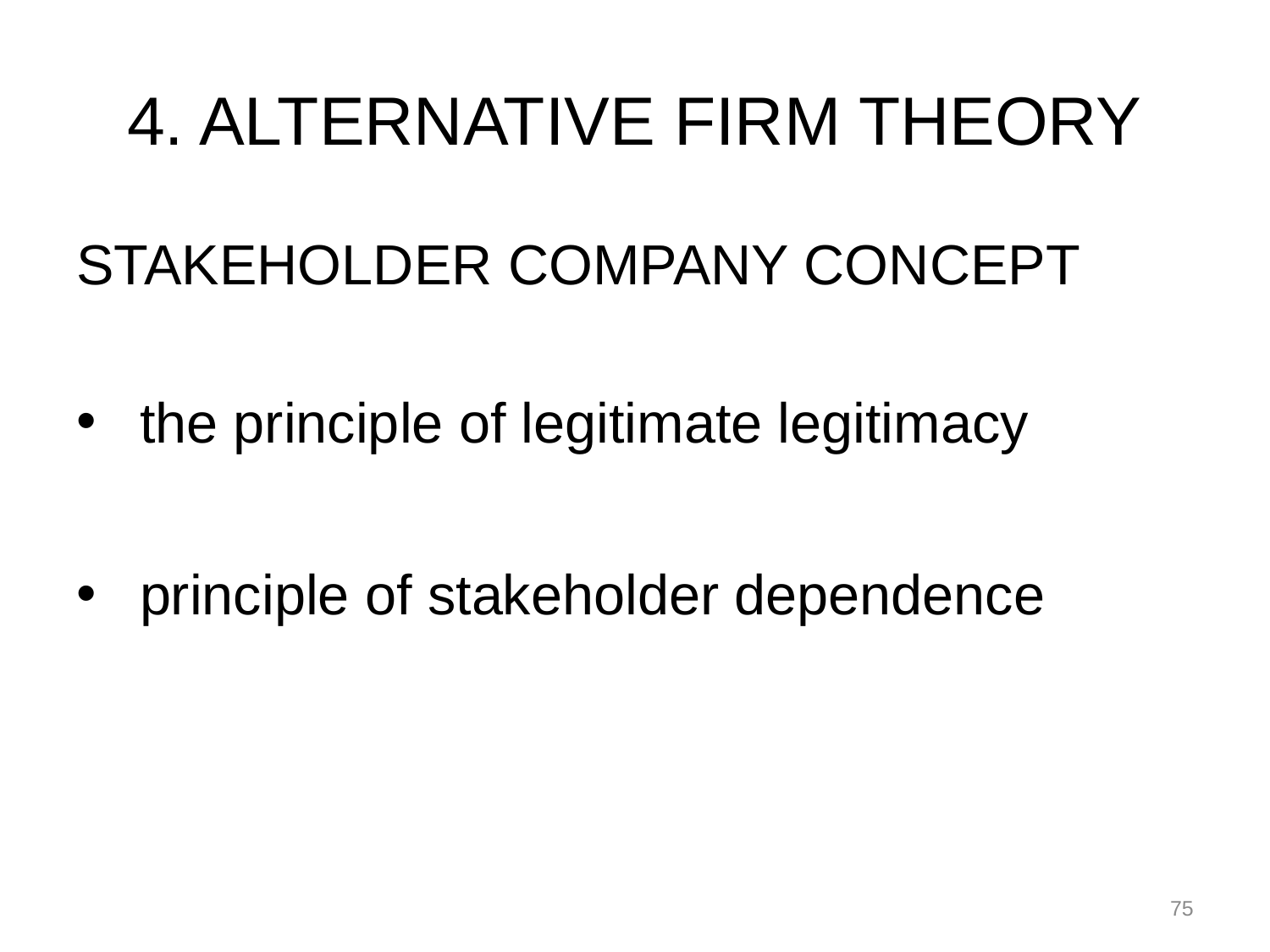

# 4. ALTERNATIVE FIRM THEORY
STAKEHOLDER COMPANY CONCEPT

the principle of legitimate legitimacy

principle of stakeholder dependence
75